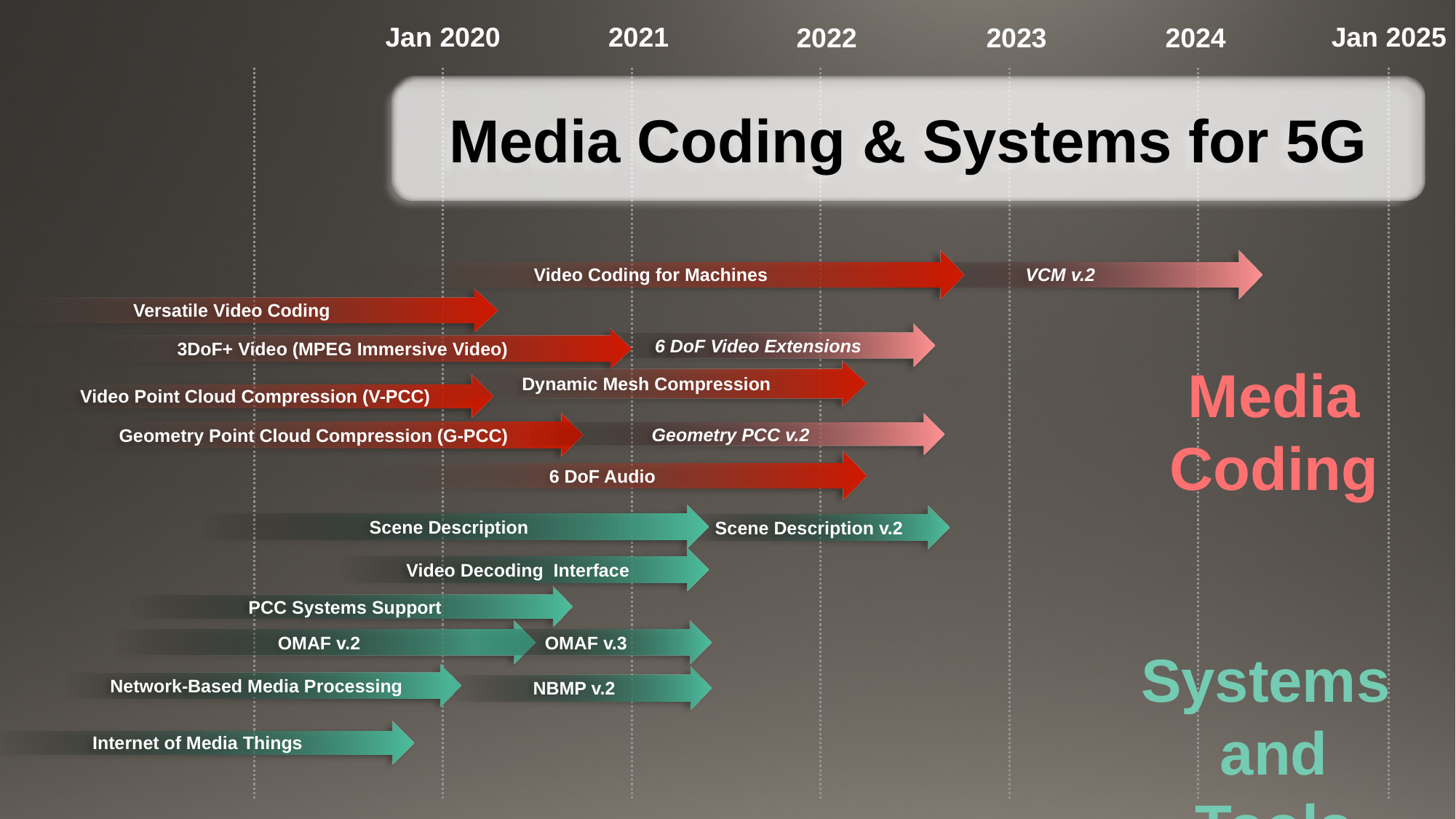

Jan 2020
2021
Jan 2025
2022
2023
2024
Media Coding & Systems for 5G
Video Coding for Machines
VCM v.2
Versatile Video Coding
6 DoF Video Extensions
3DoF+ Video (MPEG Immersive Video)
Media
Coding
Dynamic Mesh Compression
Video Point Cloud Compression (V-PCC)
Geometry PCC v.2
Geometry Point Cloud Compression (G-PCC)
6 DoF Audio
Scene Description
Scene Description v.2
Video Decoding  Interface
PCC Systems Support
OMAF v.2
OMAF v.3
Systems
and Tools
Network-Based Media Processing
NBMP v.2
Internet of Media Things